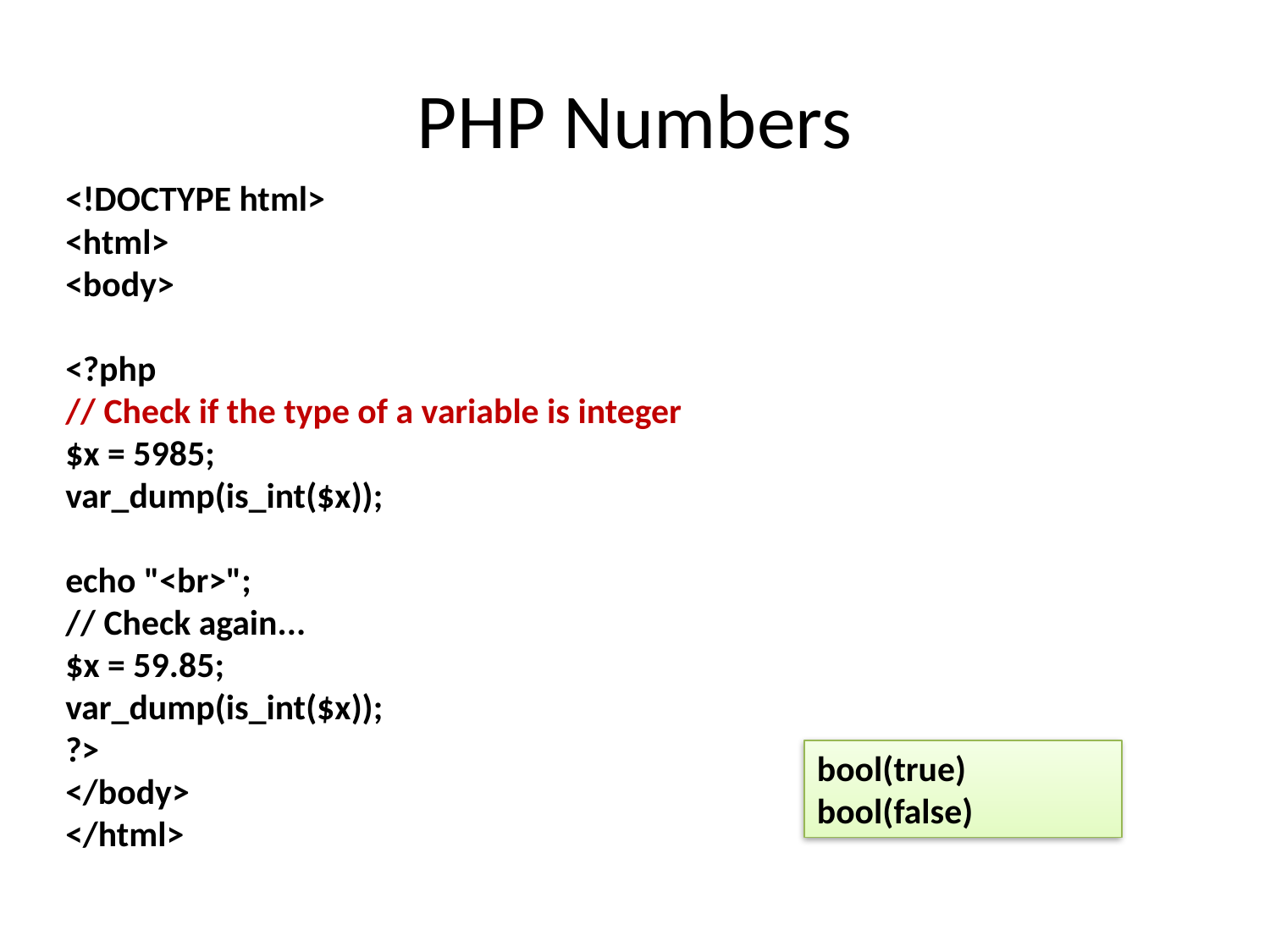

# PHP Numbers
<!DOCTYPE html>
<html>
<body>

<?php
// Check if the type of a variable is integer
$x = 5985;
var_dump(is_int($x));

echo "<br>";
// Check again...
$x = 59.85;
var_dump(is_int($x));
?>
</body>
</html>
bool(true) 
bool(false)